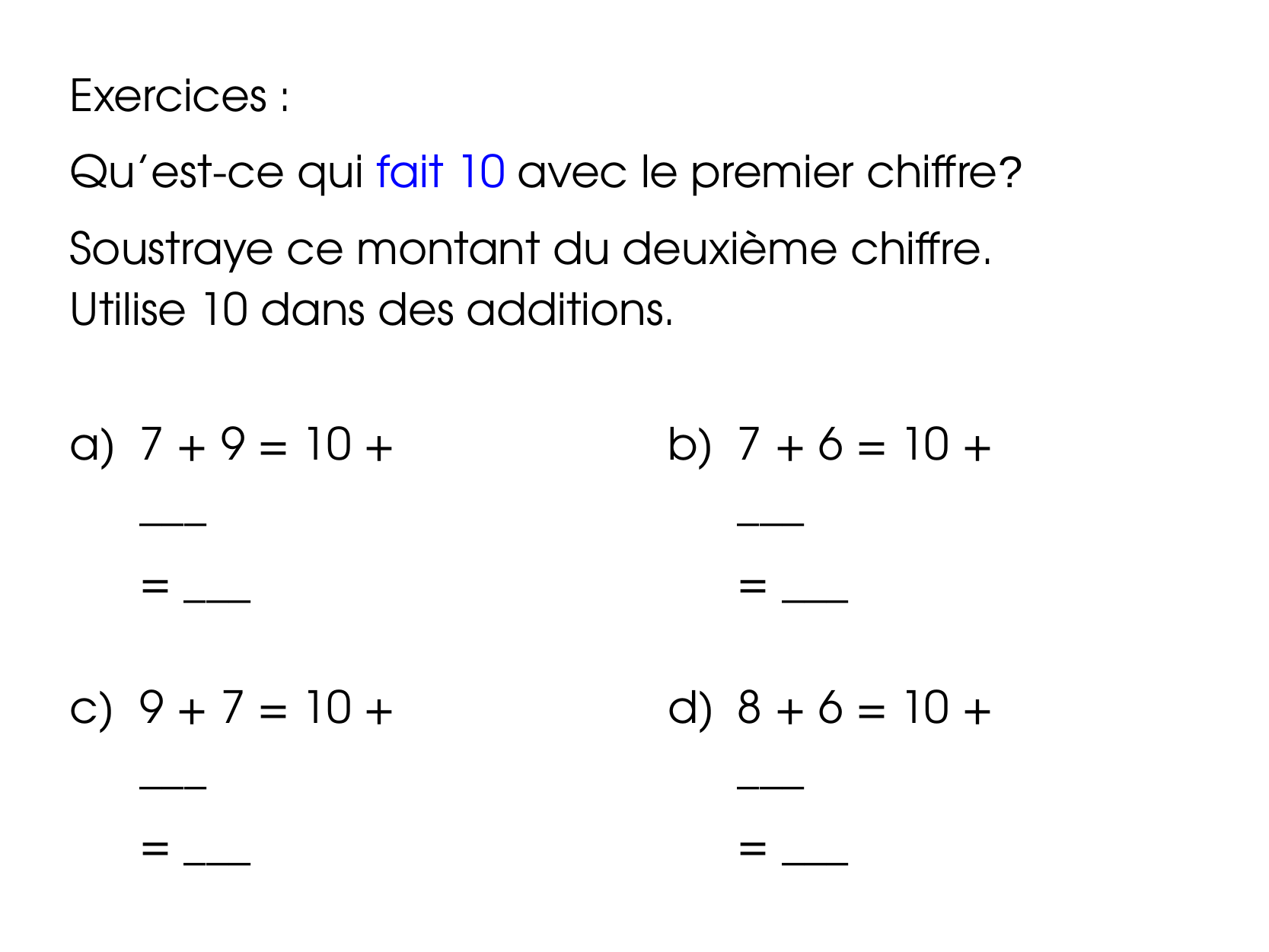

Exercices :
Qu’est-ce qui fait 10 avec le premier chiffre?
Soustraye ce montant du deuxième chiffre.
Utilise 10 dans des additions.
a)
7 + 9 = 10 + ___
= ___
b)
7 + 6 = 10 + ___
= ___
c)
9 + 7 = 10 + ___
= ___
d)
8 + 6 = 10 + ___
= ___